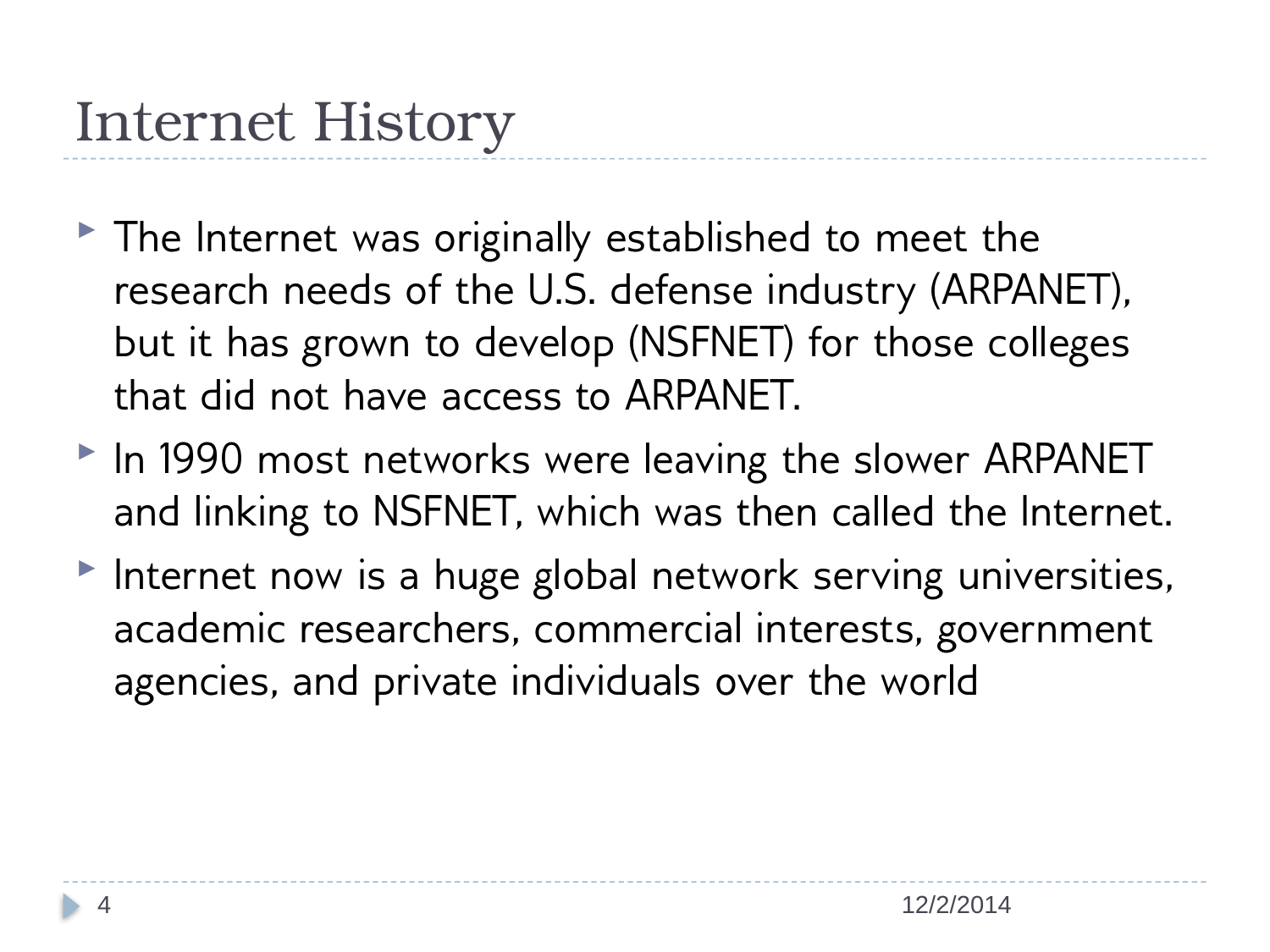

# Internet History
The Internet was originally established to meet the research needs of the U.S. defense industry (ARPANET), but it has grown to develop (NSFNET) for those colleges that did not have access to ARPANET.
In 1990 most networks were leaving the slower ARPANET and linking to NSFNET, which was then called the Internet.
Internet now is a huge global network serving universities, academic researchers, commercial interests, government agencies, and private individuals over the world
4
12/2/2014